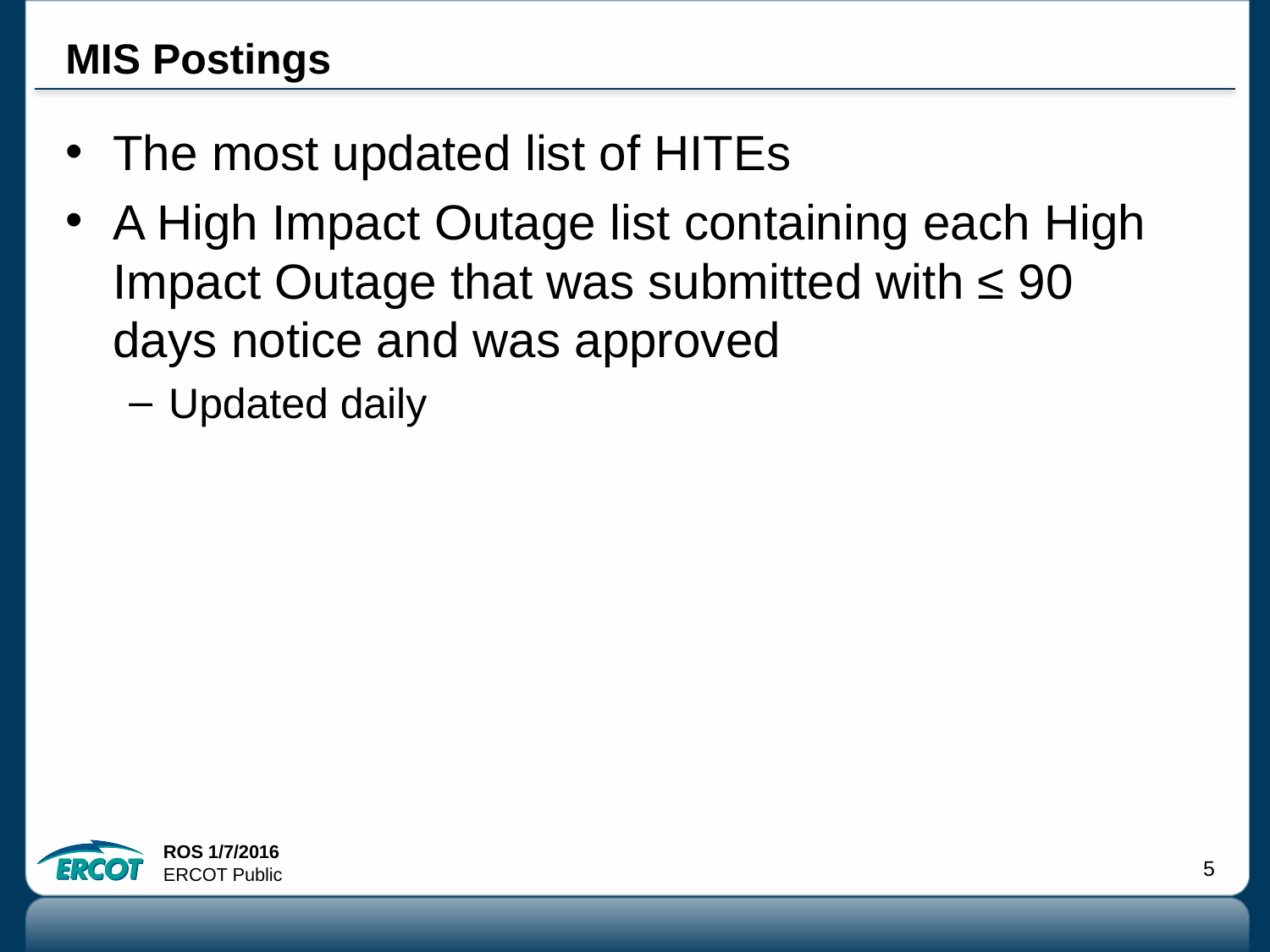

# MIS Postings
The most updated list of HITEs
A High Impact Outage list containing each High Impact Outage that was submitted with ≤ 90 days notice and was approved
Updated daily